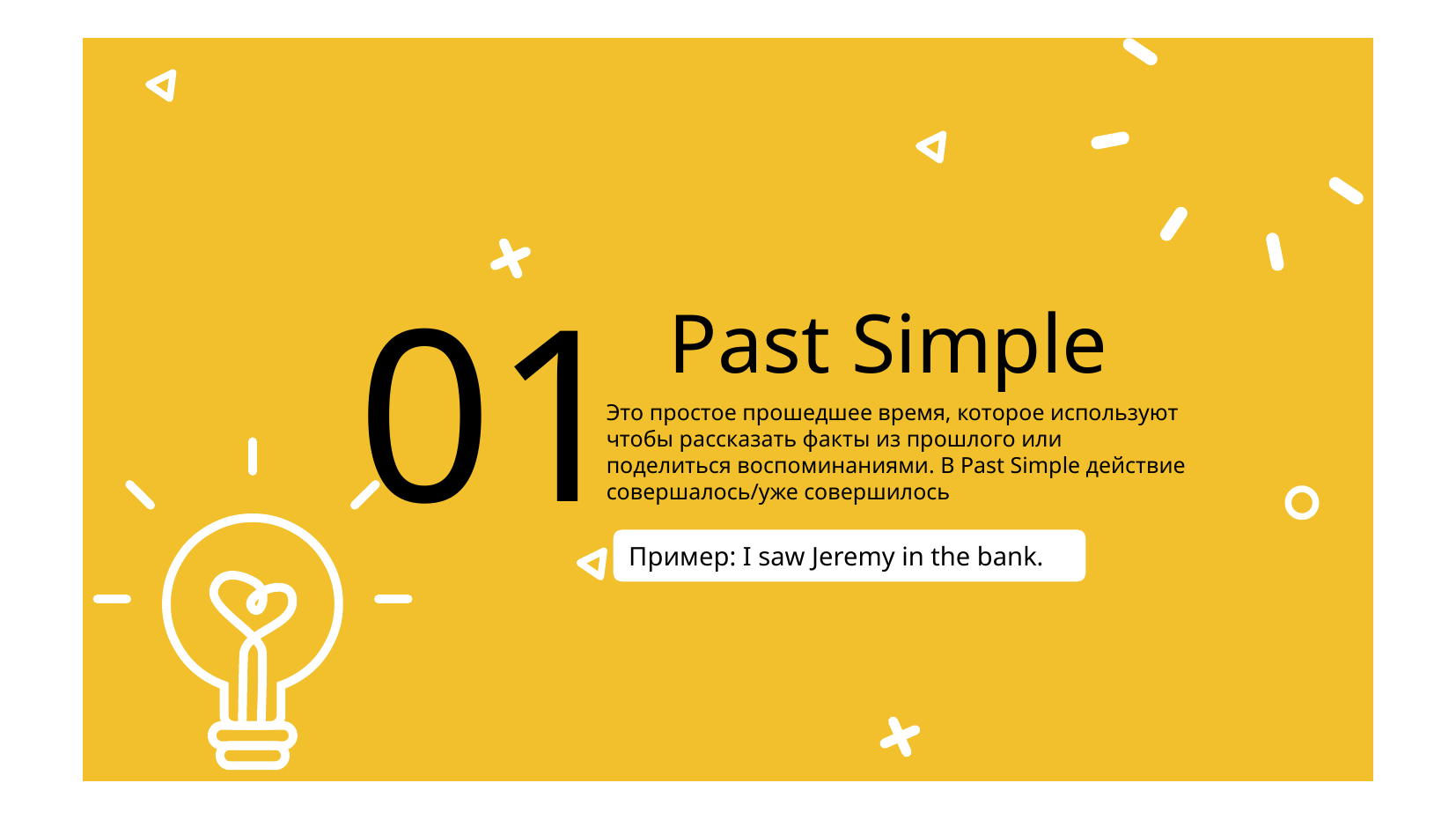

01
Past Simple
Это простое прошедшее время, которое используют чтобы рассказать факты из прошлого или поделиться воспоминаниями. В Past Simple действие совершалось/уже совершилось
Пример: I saw Jeremy in the bank.